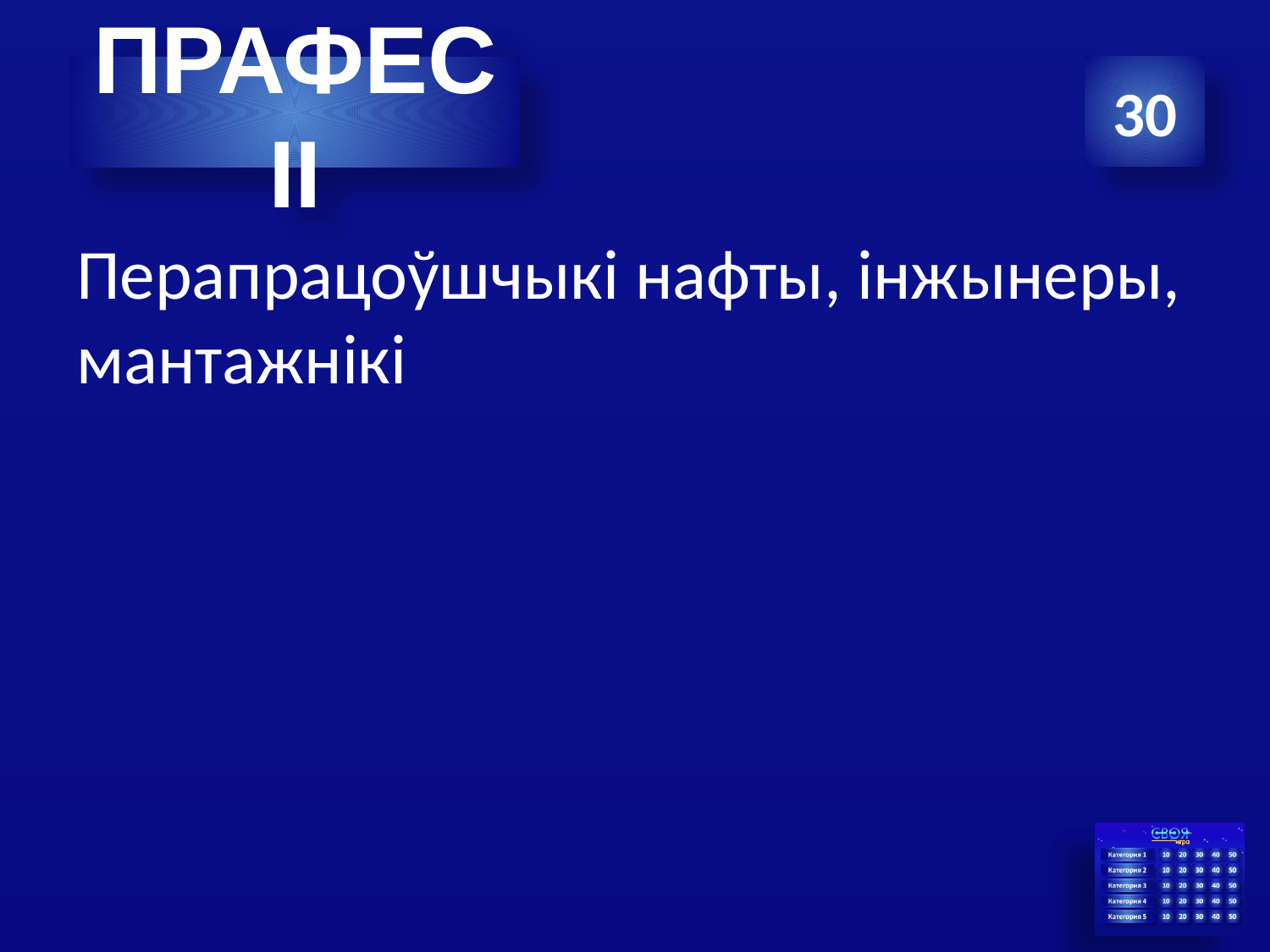

#
30
ПРАФЕСІІ
Перапрацоўшчыкі нафты, інжынеры, мантажнікі